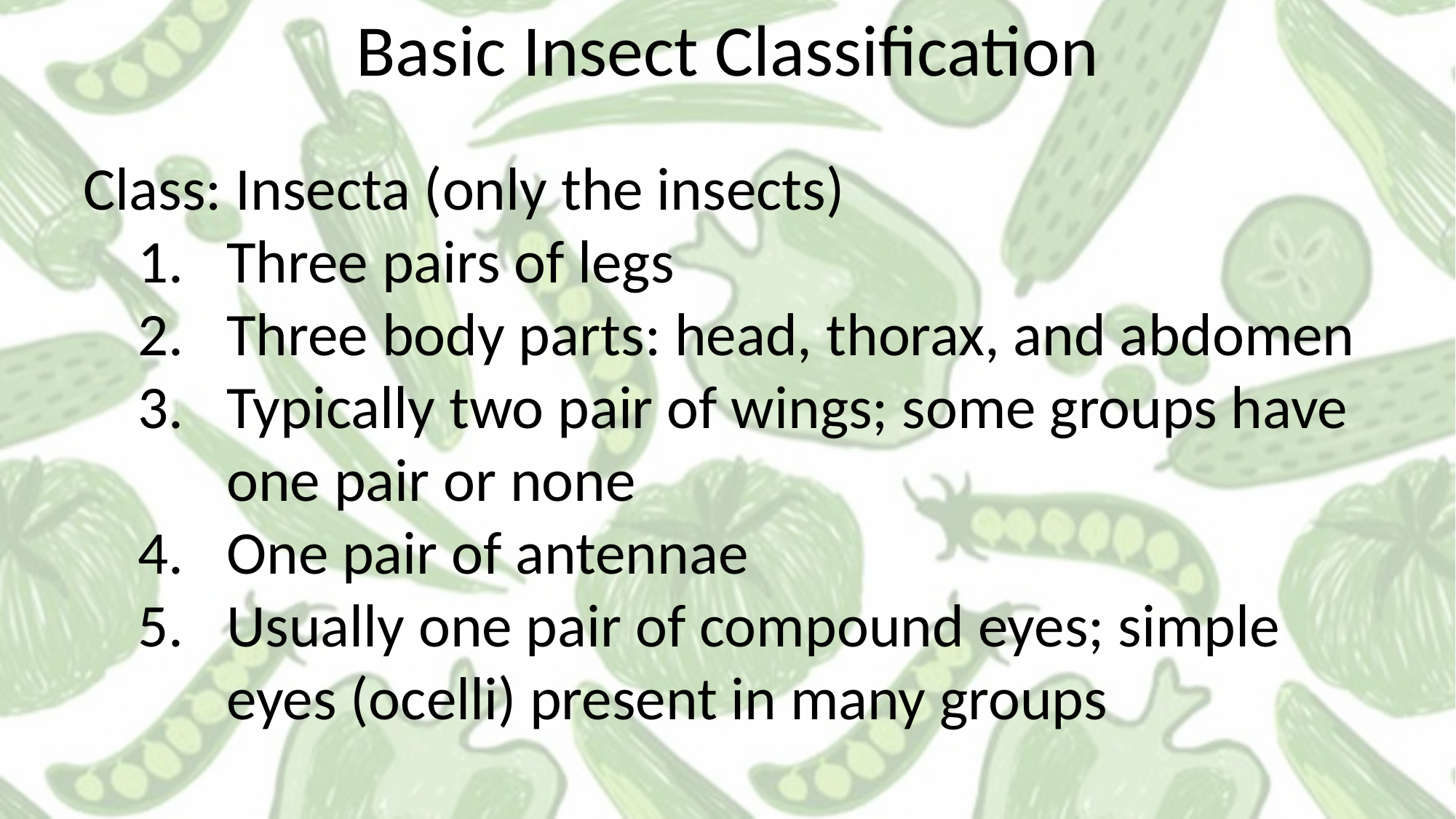

Basic Insect Classification
Class: Insecta (only the insects)
Three pairs of legs
Three body parts: head, thorax, and abdomen
Typically two pair of wings; some groups have one pair or none
One pair of antennae
Usually one pair of compound eyes; simple eyes (ocelli) present in many groups